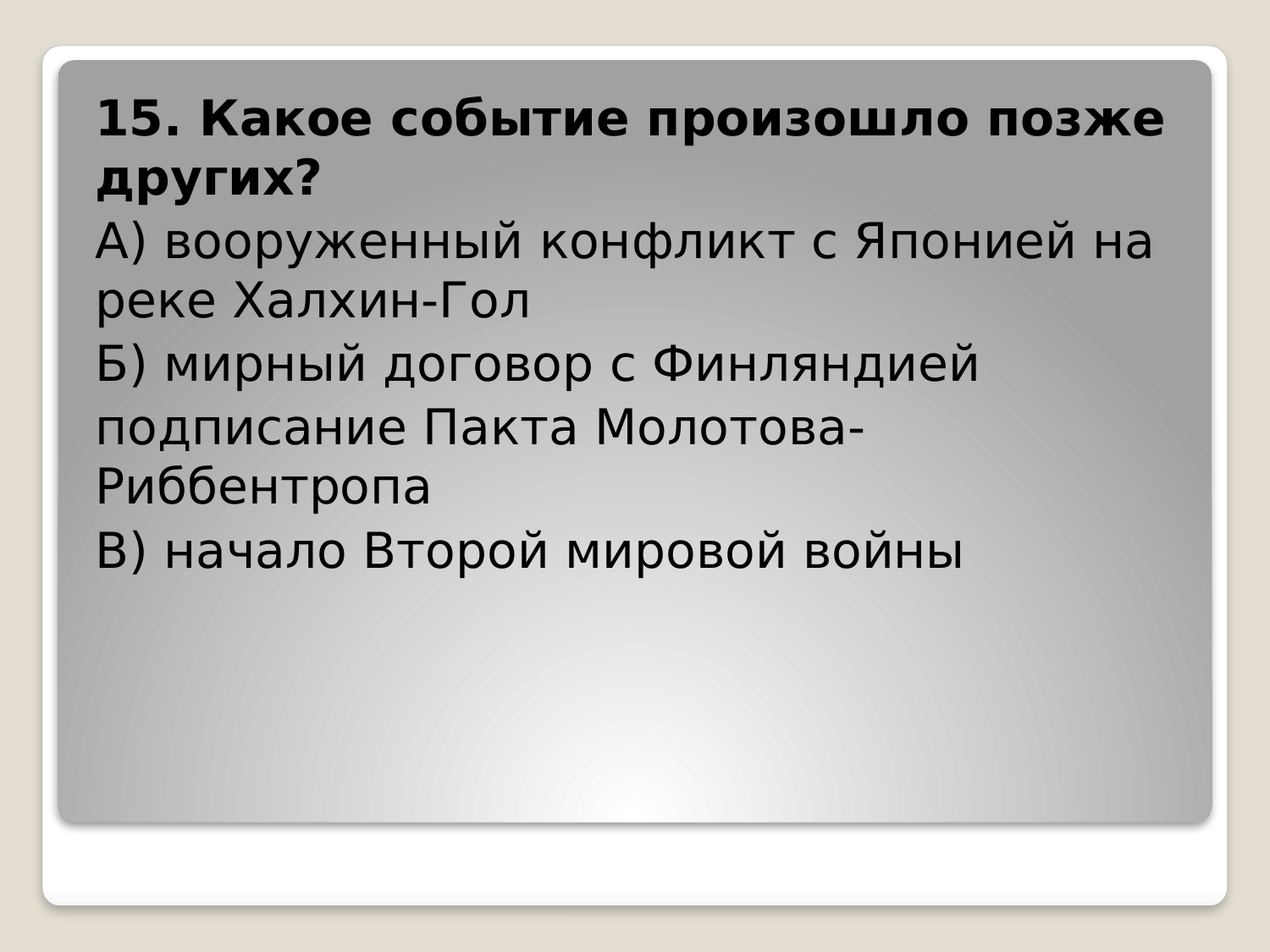

15. Какое событие произошло позже других?
А) вооруженный конфликт с Японией на реке Халхин-Гол
Б) мирный договор с Финляндией
подписание Пакта Молотова-Риббентропа
В) начало Второй мировой войны
#